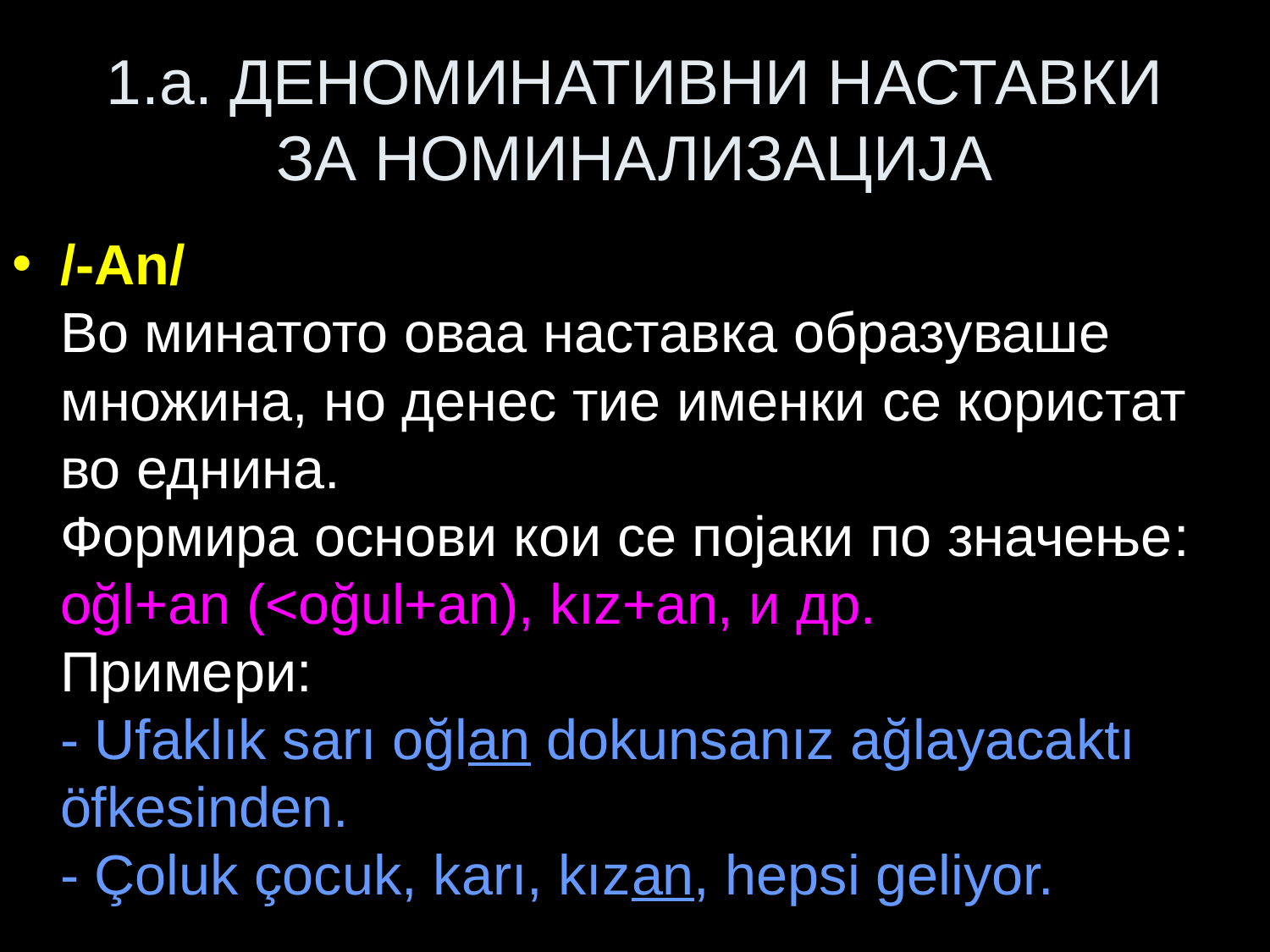

# 1.a. ДЕНОМИНАТИВНИ НАСТАВКИ ЗА НОМИНАЛИЗАЦИЈА
/-Аn/
Во минатото оваа наставка образуваше множина, но денес тие именки се користат во еднина.
Формира основи кои се појаки по значење:
oğl+an (<oğul+an), kız+an, и др.
Примери:
- Ufaklık sarı oğlan dokunsanız ağlayacaktı öfkesinden.
- Çoluk çocuk, karı, kızan, hepsi geliyor.